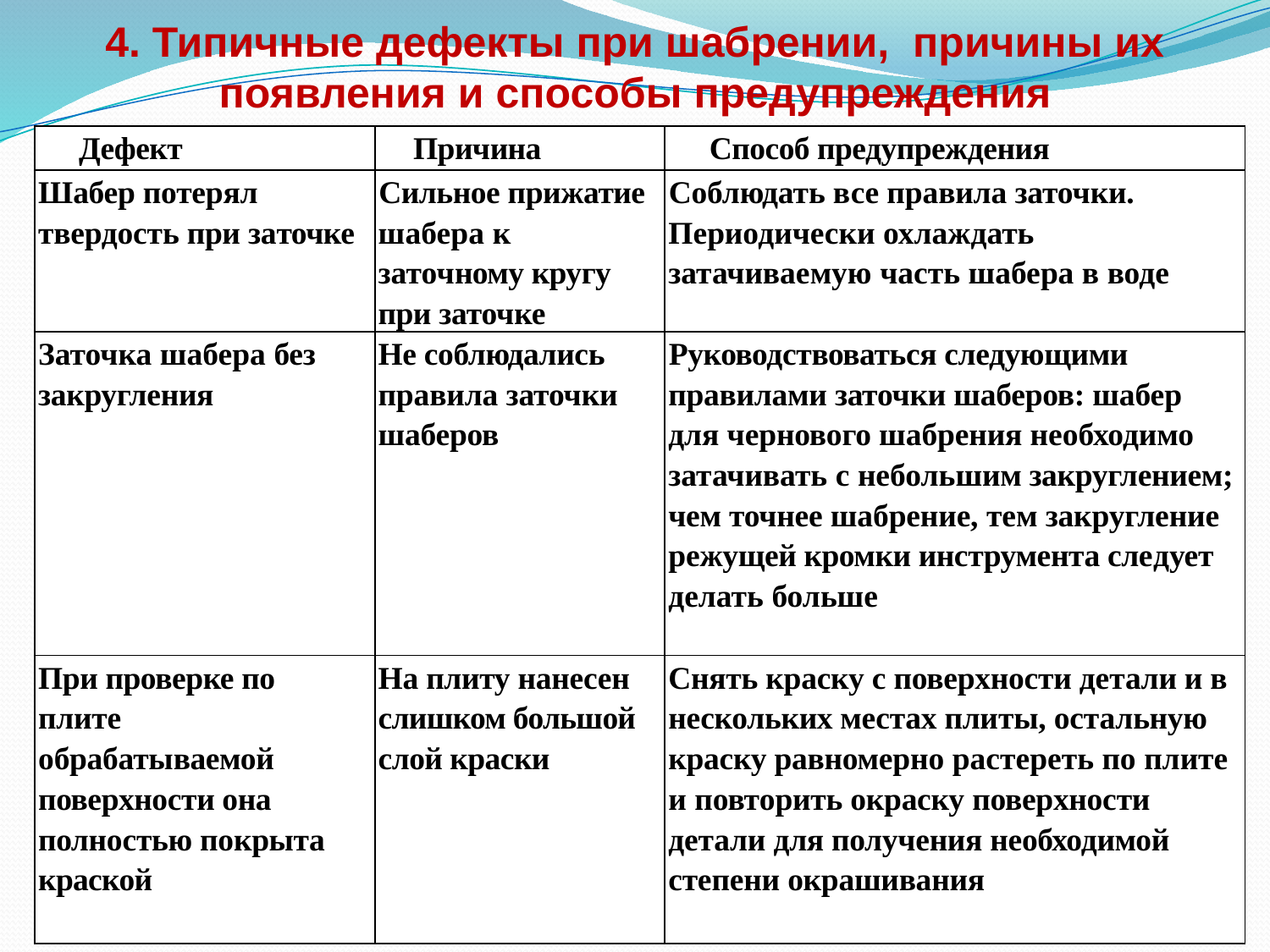

# 4. Типичные дефекты при шабрении,  причины их появления и способы предупреждения
| Дефект | Причина | Способ предупреждения |
| --- | --- | --- |
| Шабер потерял твердость при заточке | Сильное прижатие шабера к заточному кругу при заточке | Соблюдать все правила заточки. Периодически охлаждать затачиваемую часть шабера в воде |
| Заточка шабера без закругления | Не соблюдались правила заточки шаберов | Руководствоваться следующими правилами заточки шаберов: шабер для чернового шабрения необходимо затачивать с небольшим закруглением; чем точнее шабрение, тем закругление режущей кромки инструмента следует делать больше |
| При проверке по плите обрабатываемой поверхности она полностью покрыта краской | На плиту нанесен слишком большой слой краски | Снять краску с поверхности детали и в нескольких местах плиты, остальную краску равномерно растереть по плите и повторить окраску поверхности детали для получения необходимой степени окрашивания |